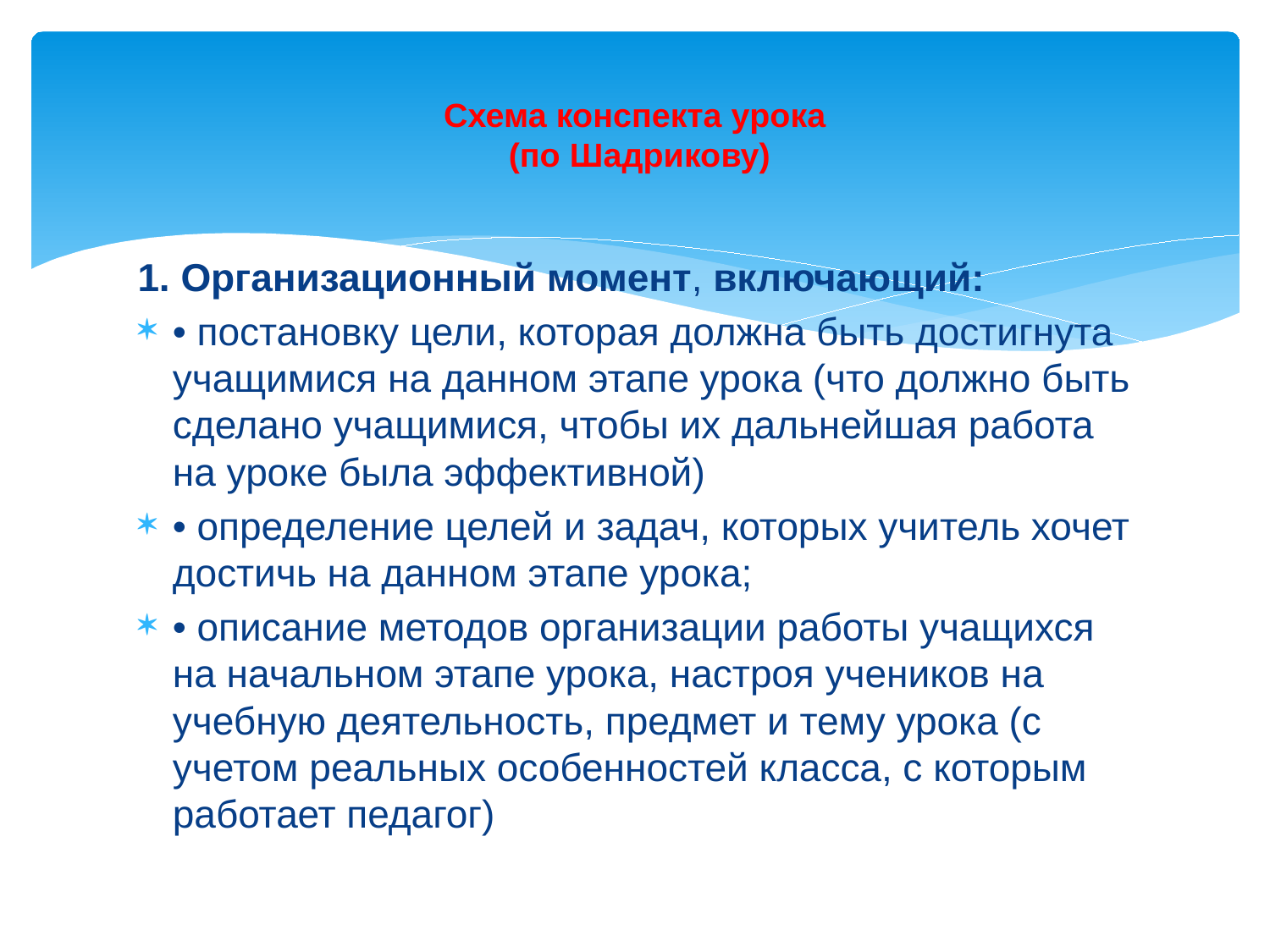

# Схема конспекта урока (по Шадрикову)
1. Организационный момент, включающий:
• постановку цели, которая должна быть достигнута учащимися на данном этапе урока (что должно быть сделано учащимися, чтобы их дальнейшая работа на уроке была эффективной)
• определение целей и задач, которых учитель хочет достичь на данном этапе урока;
• описание методов организации работы учащихся на начальном этапе урока, настроя учеников на учебную деятельность, предмет и тему урока (с учетом реальных особенностей класса, с которым работает педагог)